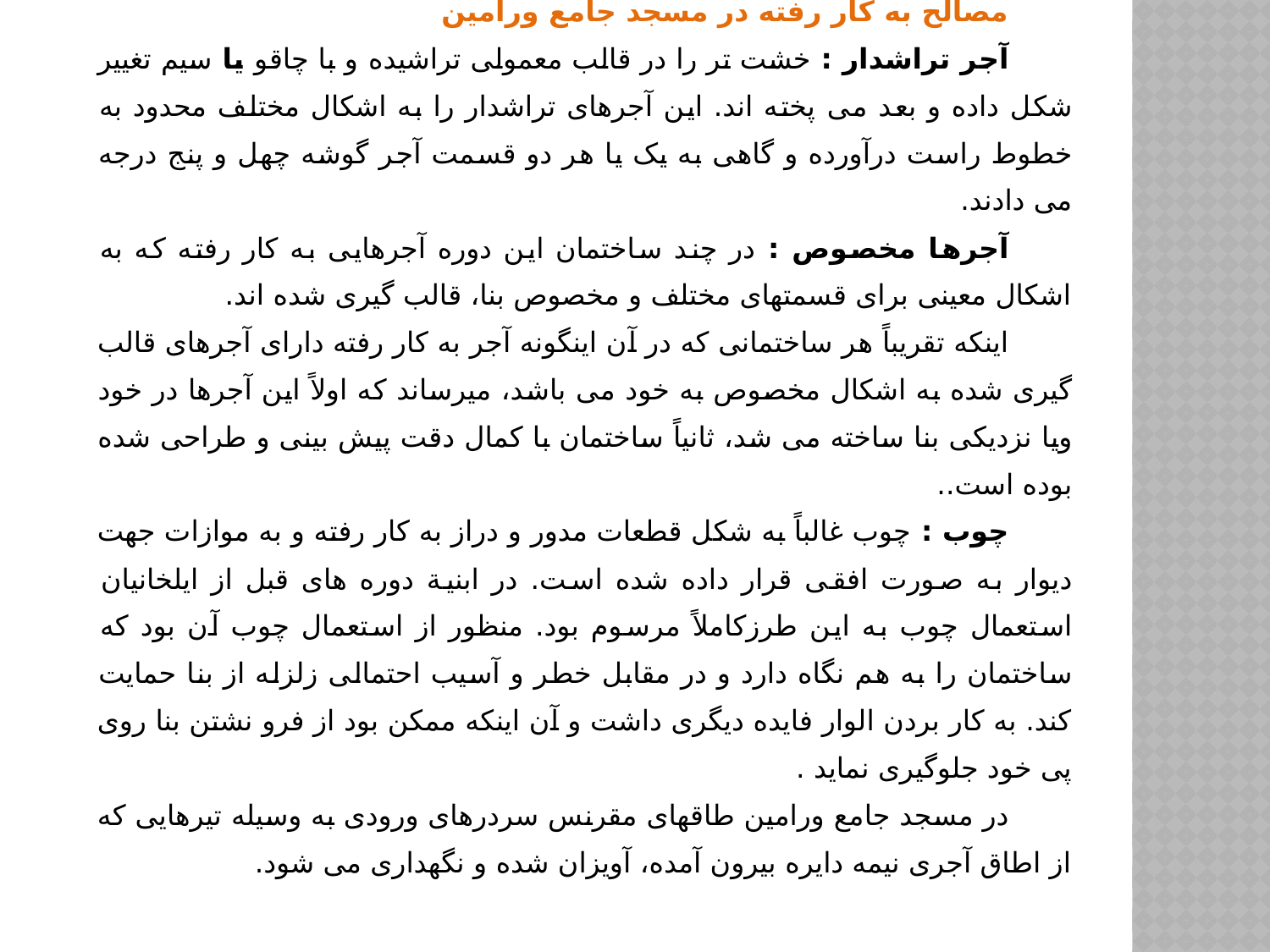

مصالح به کار رفته در مسجد جامع ورامین
آجر تراشدار : خشت تر را در قالب معمولی تراشیده و با چاقو یا سیم تغییر شکل داده و بعد می پخته اند. این آجرهای تراشدار را به اشکال مختلف محدود به خطوط راست درآورده و گاهی به یک یا هر دو قسمت آجر گوشه چهل و پنج درجه می دادند.
آجرها مخصوص : در چند ساختمان این دوره آجرهایی به کار رفته که به اشکال معینی برای قسمتهای مختلف و مخصوص بنا، قالب گیری شده اند.
اینکه تقریباً هر ساختمانی که در آن اینگونه آجر به کار رفته دارای آجرهای قالب گیری شده به اشکال مخصوص به خود می باشد، میرساند که اولاً این آجرها در خود ویا نزدیکی بنا ساخته می شد، ثانیاً ساختمان با کمال دقت پیش بینی و طراحی شده بوده است..
چوب : چوب غالباً به شکل قطعات مدور و دراز به کار رفته و به موازات جهت دیوار به صورت افقی قرار داده شده است. در ابنیة دوره های قبل از ایلخانیان استعمال چوب به این طرزکاملاً مرسوم بود. منظور از استعمال چوب آن بود که ساختمان را به هم نگاه دارد و در مقابل خطر و آسیب احتمالی زلزله از بنا حمایت کند. به کار بردن الوار فایده دیگری داشت و آن اینکه ممکن بود از فرو نشتن بنا روی پی خود جلوگیری نماید .
در مسجد جامع ورامین طاقهای مقرنس سردرهای ورودی به وسیله تیرهایی که از اطاق آجری نیمه دایره بیرون آمده، آویزان شده و نگهداری می شود.